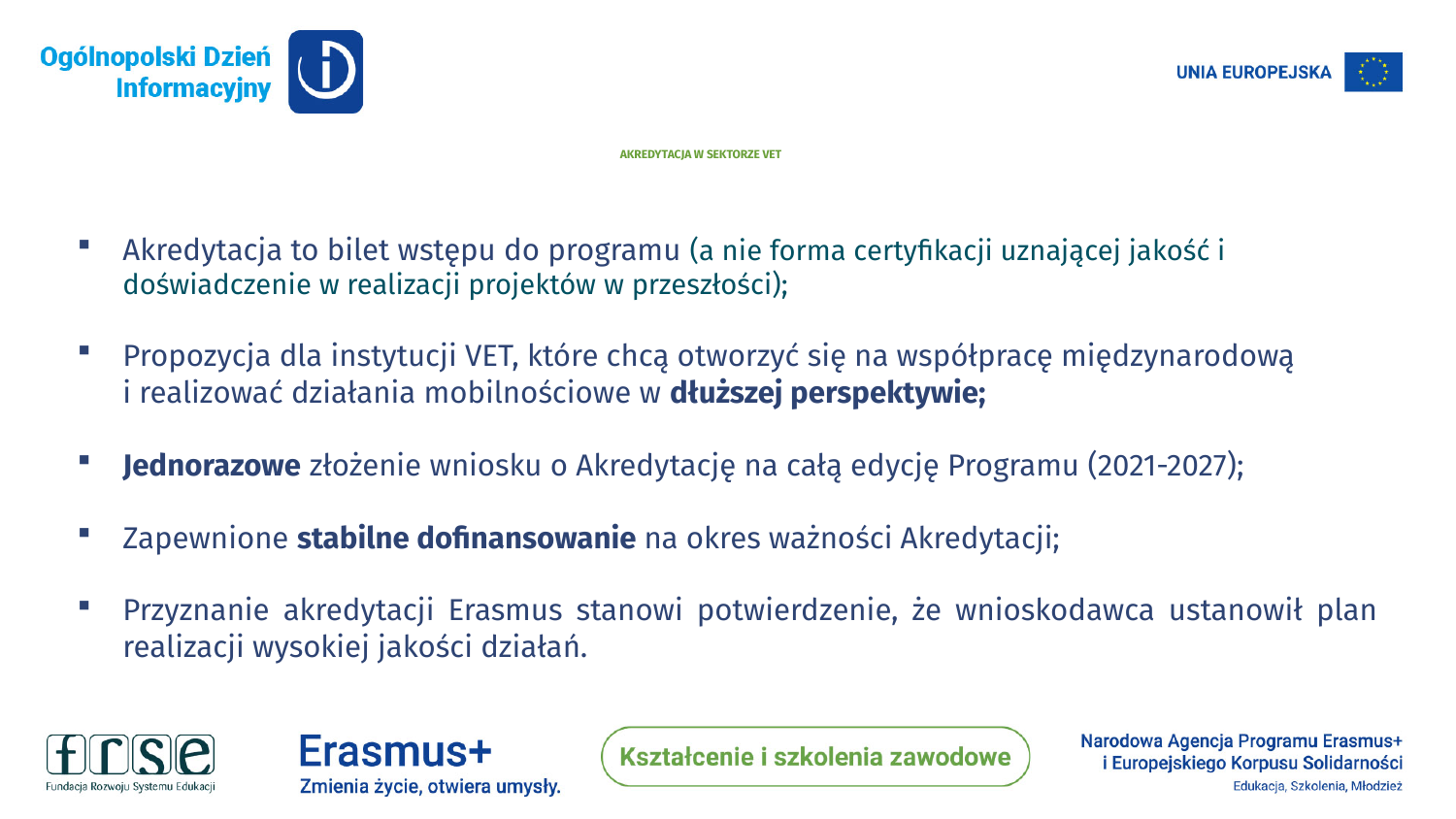

Akredytacja to bilet wstępu do programu (a nie forma certyfikacji uznającej jakość i doświadczenie w realizacji projektów w przeszłości);

Propozycja dla instytucji VET, które chcą otworzyć się na współpracę międzynarodową
i realizować działania mobilnościowe w dłuższej perspektywie;

Jednorazowe złożenie wniosku o Akredytację na całą edycję Programu (2021-2027);
Zapewnione stabilne dofinansowanie na okres ważności Akredytacji;

Przyznanie akredytacji Erasmus stanowi potwierdzenie, że wnioskodawca ustanowił plan realizacji wysokiej jakości działań.

# Akredytacja w SEKTORZE VET